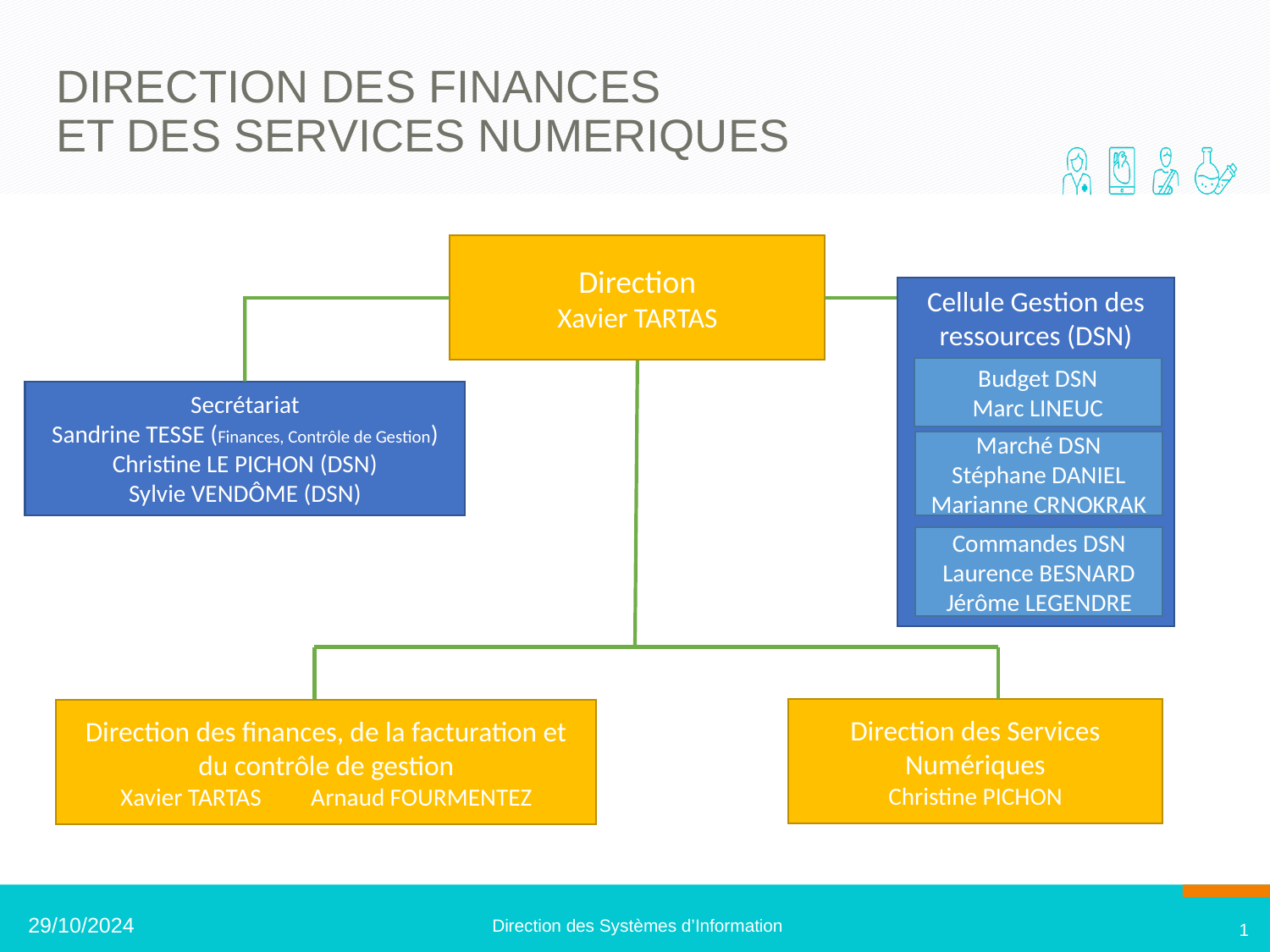

# DIRECTION DES FINANCES ET DES SERVICES NUMERIQUES
Direction
Xavier TARTAS
Architecte solutions SI
Cellule Gestion des ressources (DSN)

Budget DSN
Marc LINEUC
Secrétariat
Sandrine TESSE (Finances, Contrôle de Gestion)
Christine LE PICHON (DSN)
Sylvie VENDÔME (DSN)
Marché DSN
Stéphane DANIEL
Marianne CRNOKRAK
Commandes DSN
Laurence BESNARD
Jérôme LEGENDRE
Direction des Services Numériques
Christine PICHON
Direction des finances, de la facturation et du contrôle de gestion
Xavier TARTAS         Arnaud FOURMENTEZ
29/10/2024
Direction des Systèmes d’Information
1